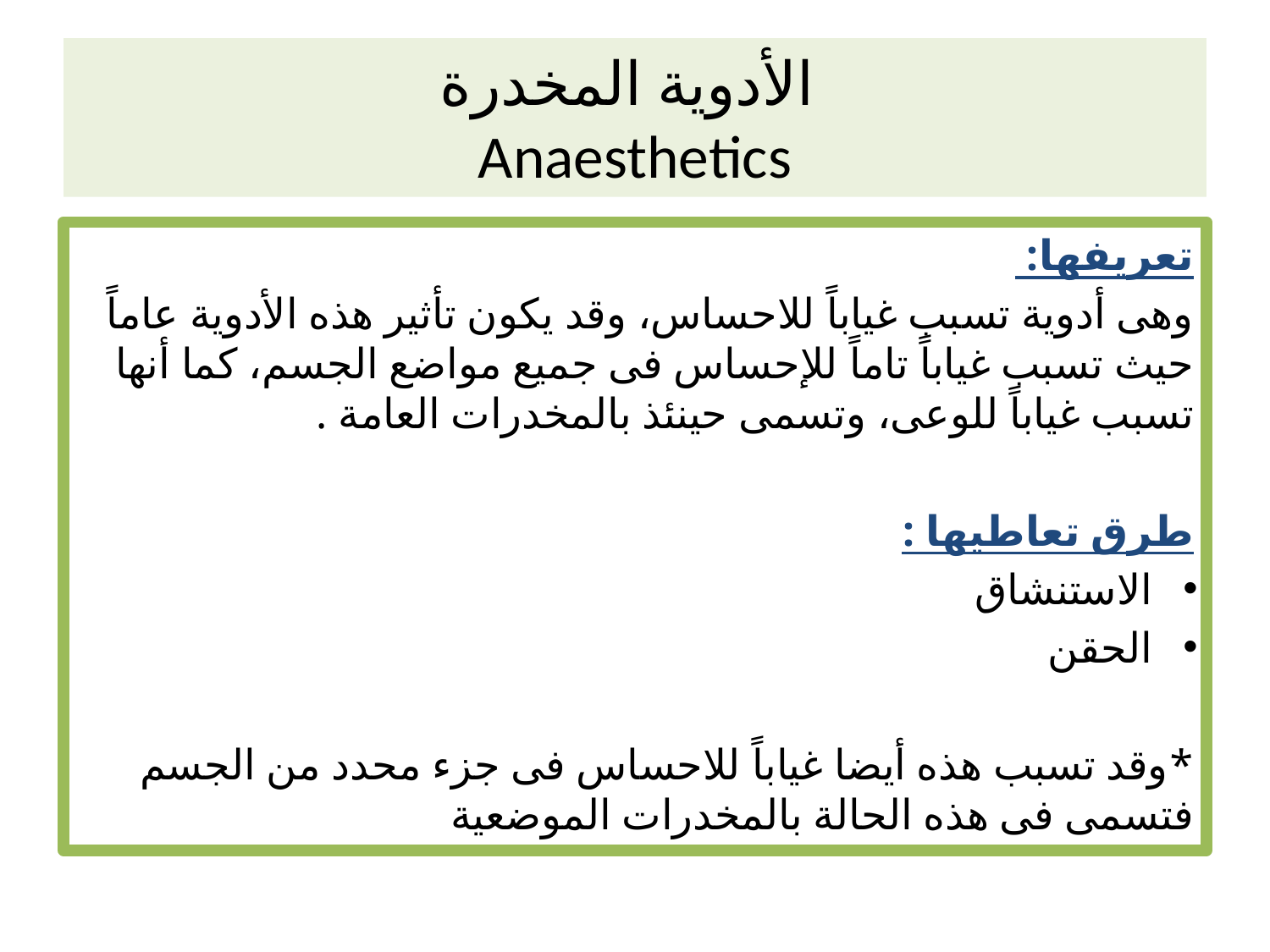

# الأدوية المخدرة Anaesthetics
تعريفها:
وهى أدوية تسبب غياباً للاحساس، وقد يكون تأثير هذه الأدوية عاماً حيث تسبب غياباً تاماً للإحساس فى جميع مواضع الجسم، كما أنها تسبب غياباً للوعى، وتسمى حينئذ بالمخدرات العامة .

طرق تعاطيها :
الاستنشاق
الحقن

*وقد تسبب هذه أيضا غياباً للاحساس فى جزء محدد من الجسم فتسمى فى هذه الحالة بالمخدرات الموضعية